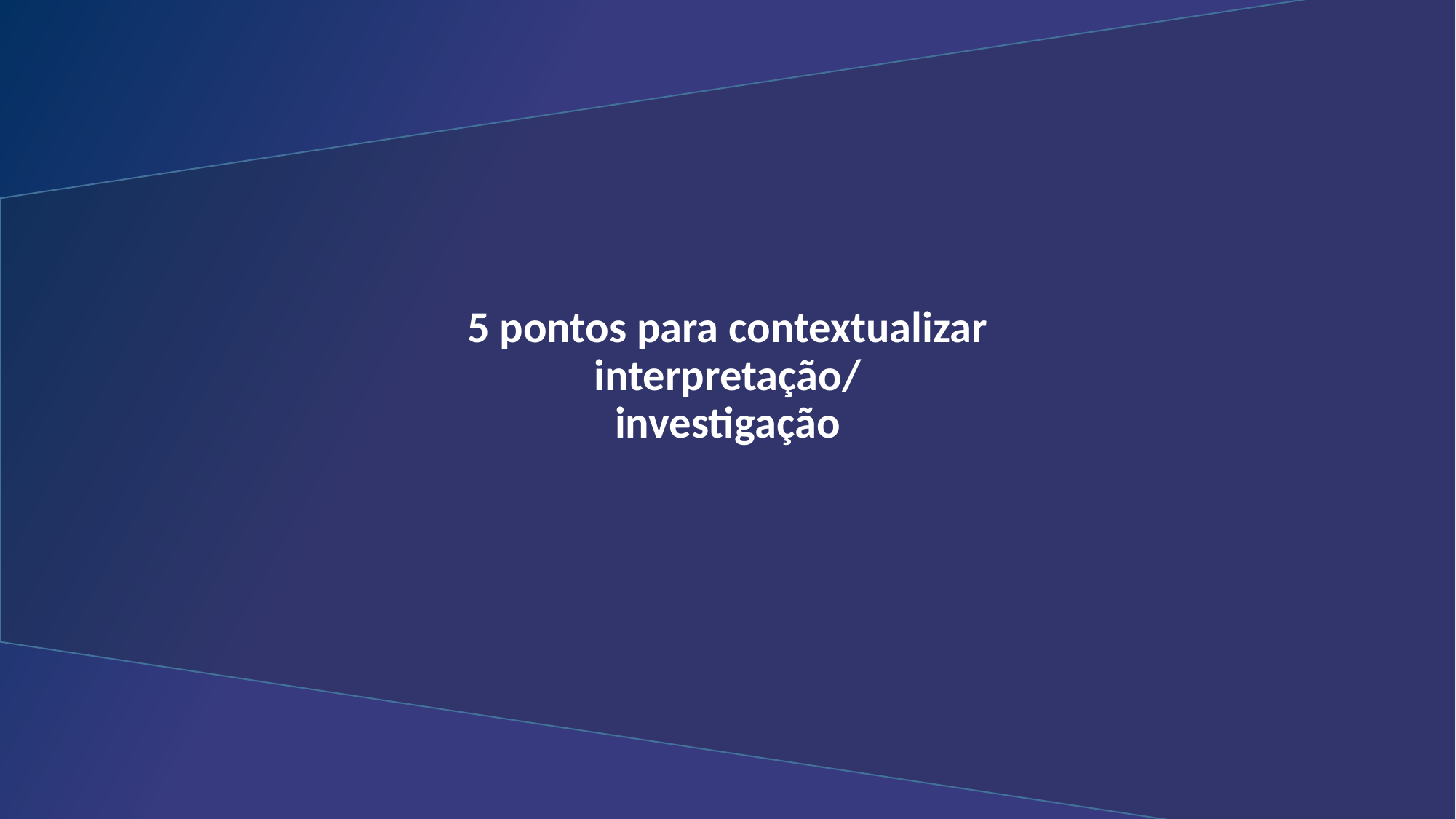

# 5 pontos para contextualizar interpretação/ investigação